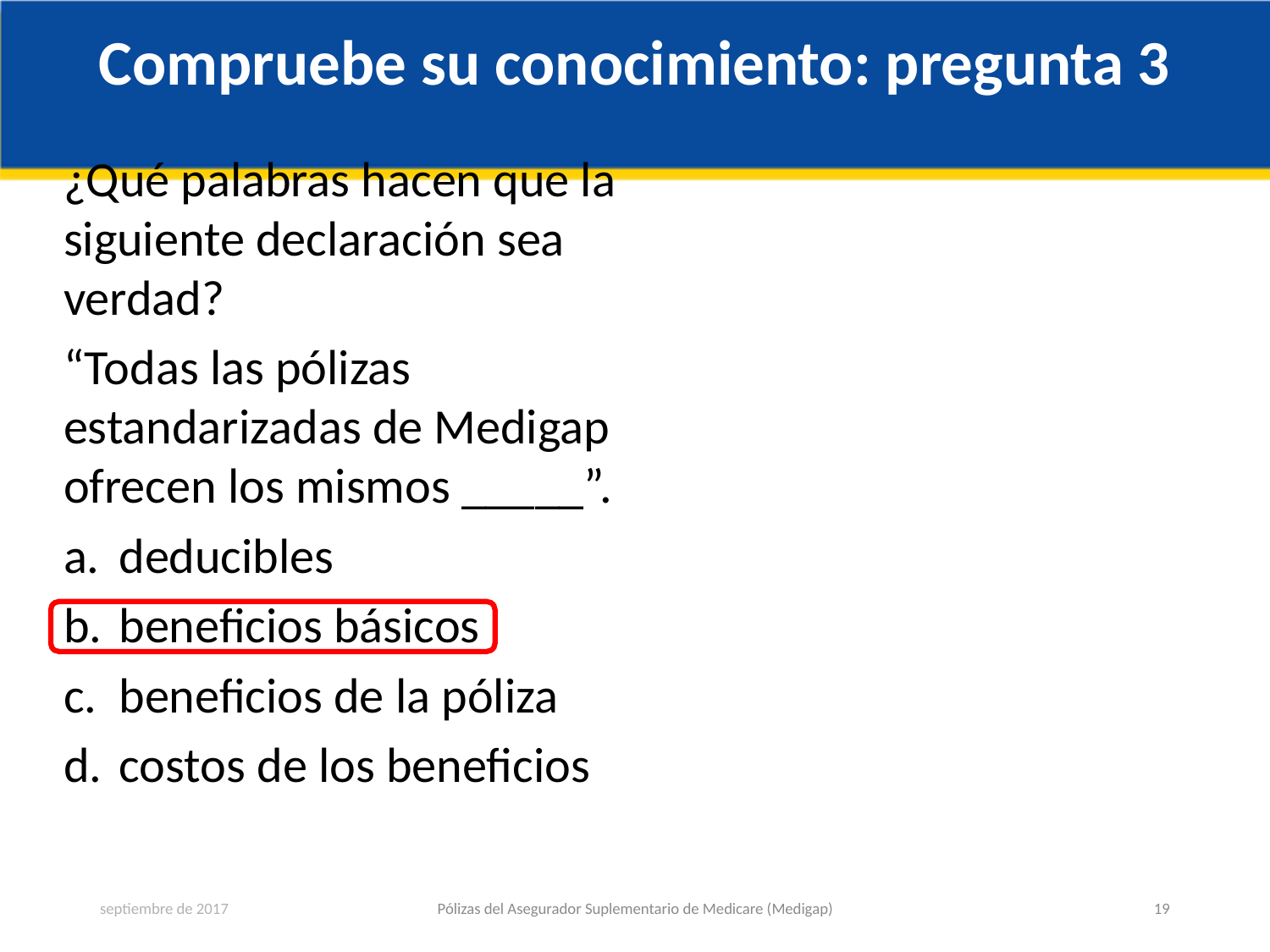

# Compruebe su conocimiento: pregunta 3
¿Qué palabras hacen que la siguiente declaración sea verdad?
“Todas las pólizas estandarizadas de Medigap ofrecen los mismos _____”.
deducibles
beneficios básicos
beneficios de la póliza
costos de los beneficios

septiembre de 2017
Pólizas del Asegurador Suplementario de Medicare (Medigap)
19